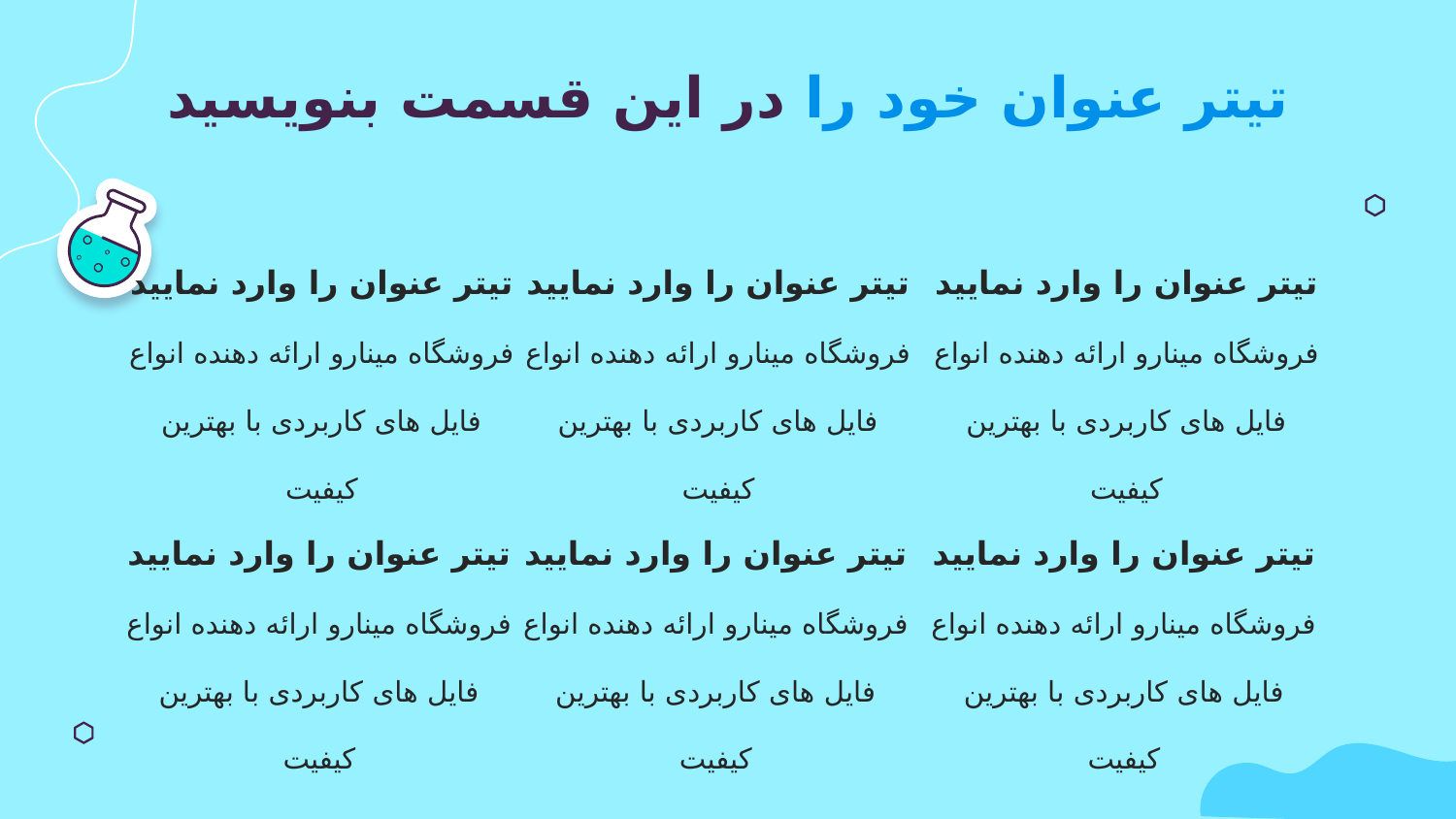

تیتر عنوان خود را در این قسمت بنویسید

تیتر عنوان را وارد نمایید
فروشگاه مینارو ارائه دهنده انواع فایل های کاربردی با بهترین کیفیت
تیتر عنوان را وارد نمایید
فروشگاه مینارو ارائه دهنده انواع فایل های کاربردی با بهترین کیفیت
تیتر عنوان را وارد نمایید
فروشگاه مینارو ارائه دهنده انواع فایل های کاربردی با بهترین کیفیت
تیتر عنوان را وارد نمایید
فروشگاه مینارو ارائه دهنده انواع فایل های کاربردی با بهترین کیفیت
تیتر عنوان را وارد نمایید
فروشگاه مینارو ارائه دهنده انواع فایل های کاربردی با بهترین کیفیت
تیتر عنوان را وارد نمایید
فروشگاه مینارو ارائه دهنده انواع فایل های کاربردی با بهترین کیفیت